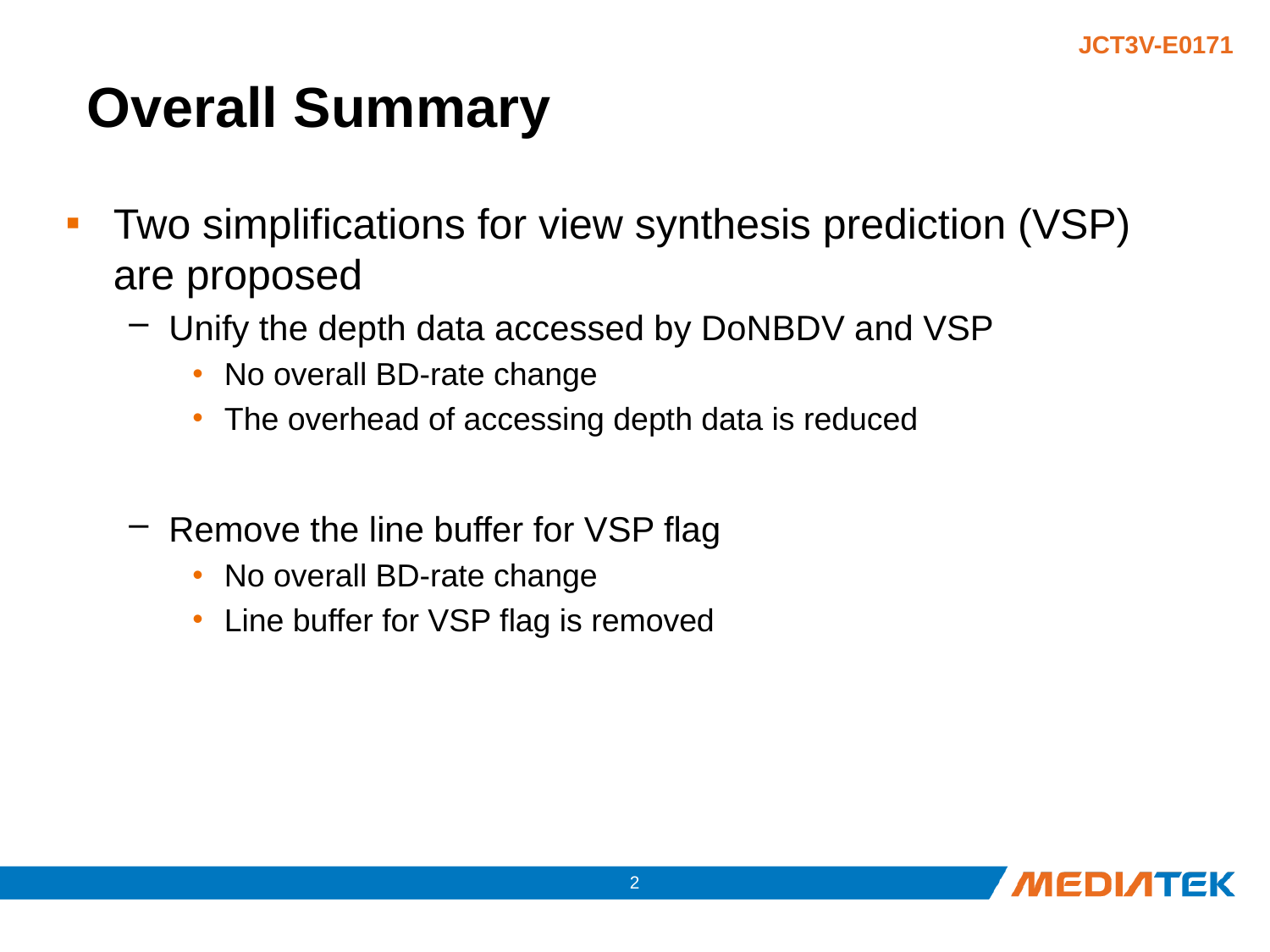

# Overall Summary
Two simplifications for view synthesis prediction (VSP) are proposed
Unify the depth data accessed by DoNBDV and VSP
No overall BD-rate change
The overhead of accessing depth data is reduced

Remove the line buffer for VSP flag
No overall BD-rate change
Line buffer for VSP flag is removed
2